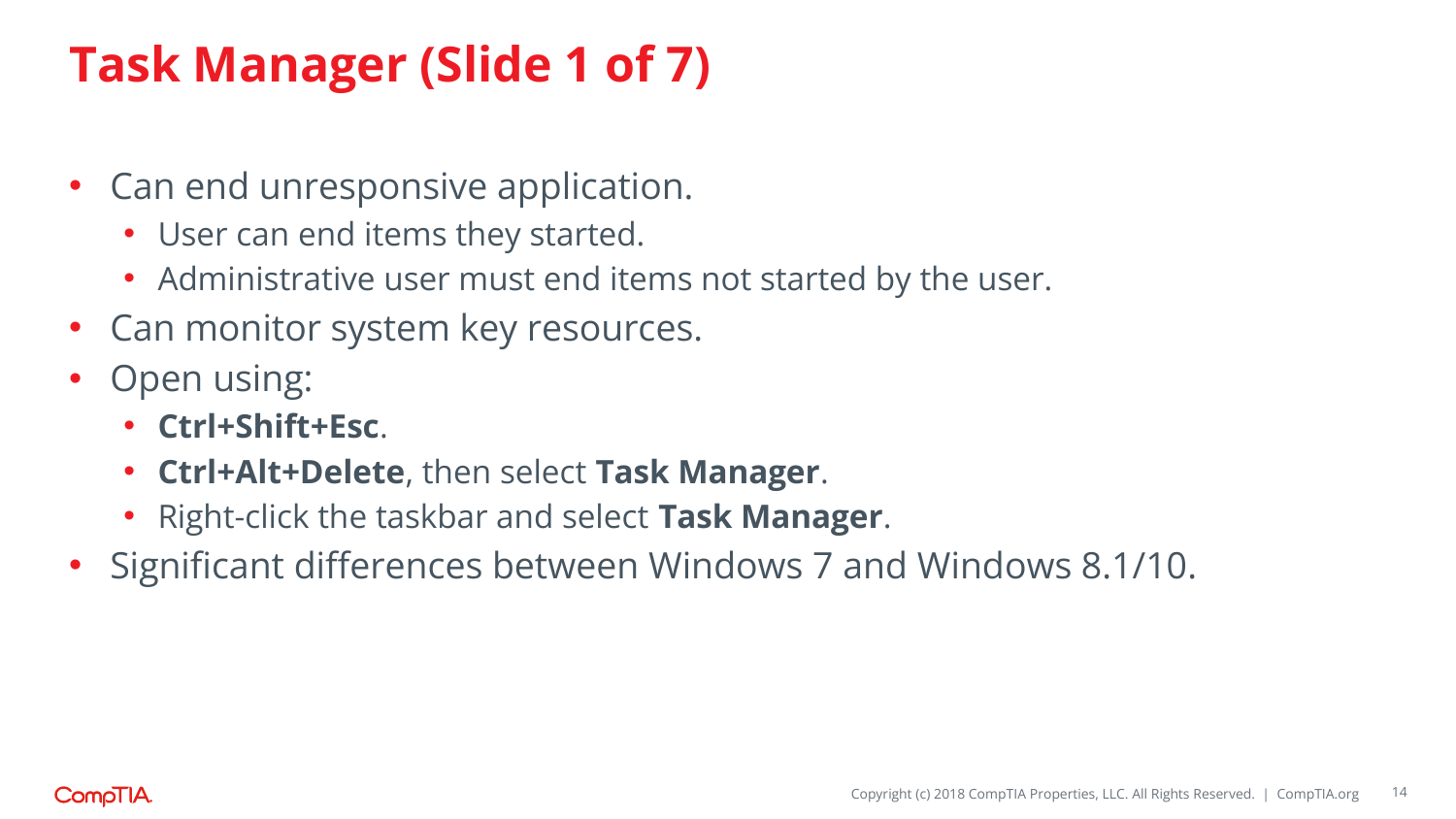

# Task Manager (Slide 1 of 7)
Can end unresponsive application.
User can end items they started.
Administrative user must end items not started by the user.
Can monitor system key resources.
Open using:
Ctrl+Shift+Esc.
Ctrl+Alt+Delete, then select Task Manager.
Right-click the taskbar and select Task Manager.
Significant differences between Windows 7 and Windows 8.1/10.

14